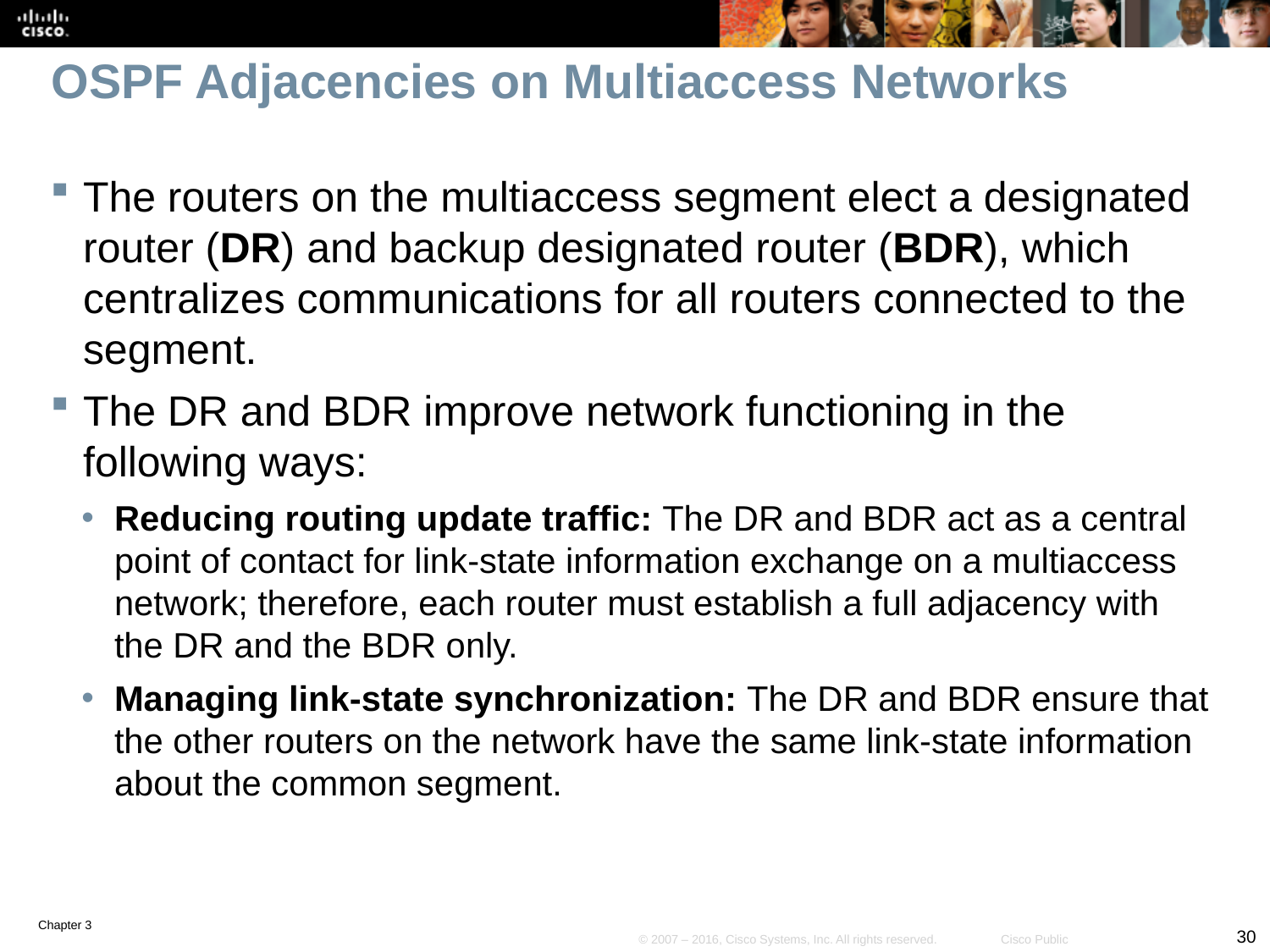

# OSPF Adjacencies on Multiaccess Networks
The routers on the multiaccess segment elect a designated router (DR) and backup designated router (BDR), which centralizes communications for all routers connected to the segment.
The DR and BDR improve network functioning in the following ways:
Reducing routing update traffic: The DR and BDR act as a central point of contact for link-state information exchange on a multiaccess network; therefore, each router must establish a full adjacency with the DR and the BDR only.
Managing link-state synchronization: The DR and BDR ensure that the other routers on the network have the same link-state information about the common segment.